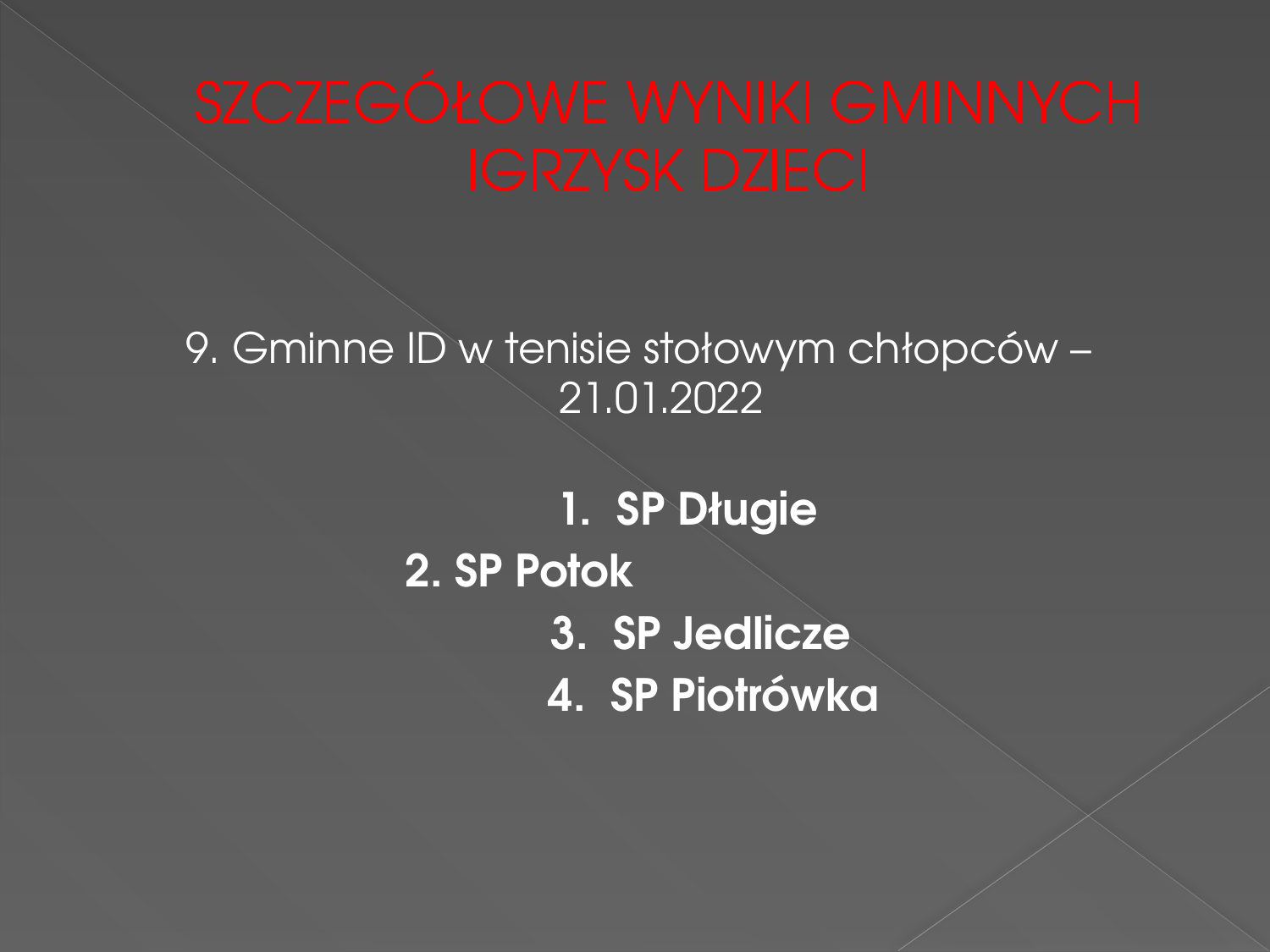

# SZCZEGÓŁOWE WYNIKI GMINNYCH IGRZYSK DZIECI

9. Gminne ID w tenisie stołowym chłopców – 21.01.2022

          1.  SP Długie
     2. SP Potok
          3.  SP Jedlicze
            4.  SP Piotrówka